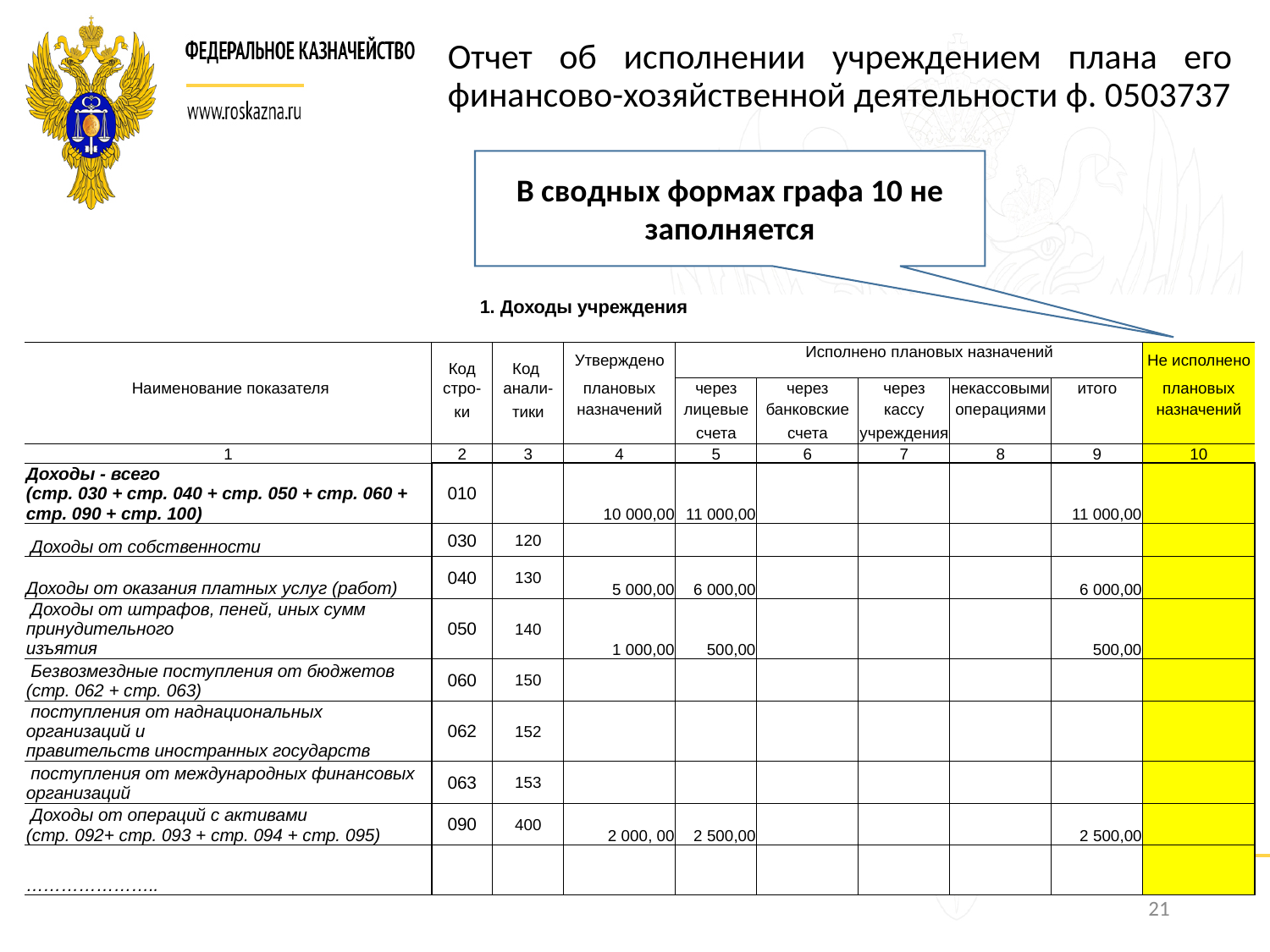

# Отчет об исполнении учреждением плана его финансово-хозяйственной деятельности ф. 0503737
В сводных формах графа 10 не заполняется

| 1. Доходы учреждения |  |  |  |  |  |  |  |  |  |  |  |  |  |
| --- | --- | --- | --- | --- | --- | --- | --- | --- | --- | --- | --- | --- | --- |
|  |  |  |  |  |  |  |  |  |  |  |  |  |  |
|  | Код | Код | Утверждено | Исполнено плановых назначений |  |  |  |  |  |  |  |  | Не исполнено |
| Наименование показателя | стро- | анали- | плановых | через | через |  | через |  | некассовыми |  | итого |  | плановых |
|  | ки | тики | назначений | лицевые | банковские |  | кассу |  | операциями |  |  |  | назначений |
|  |  |  |  | счета | счета |  | учреждения |  |  |  |  |  |  |
| 1 | 2 | 3 | 4 | 5 | 6 |  | 7 |  | 8 |  | 9 |  | 10 |
| Доходы - всего (стр. 030 + стр. 040 + стр. 050 + стр. 060 + стр. 090 + стр. 100) | 010 |  | 10 000,00 | 11 000,00 |  |  |  |  |  |  | 11 000,00 |  |  |
| Доходы от собственности | 030 | 120 |  |  |  |  |  |  |  |  |  |  |  |
| Доходы от оказания платных услуг (работ) | 040 | 130 | 5 000,00 | 6 000,00 |  |  |  |  |  |  | 6 000,00 |  |  |
| Доходы от штрафов, пеней, иных сумм принудительного изъятия | 050 | 140 | 1 000,00 | 500,00 |  |  |  |  |  |  | 500,00 |  |  |
| Безвозмездные поступления от бюджетов (стр. 062 + стр. 063) | 060 | 150 |  |  |  |  |  |  |  |  |  |  |  |
| поступления от наднациональных организаций и правительств иностранных государств | 062 | 152 |  |  |  |  |  |  |  |  |  |  |  |
| поступления от международных финансовых организаций | 063 | 153 |  |  |  |  |  |  |  |  |  |  |  |
| Доходы от операций с активами (стр. 092+ стр. 093 + стр. 094 + стр. 095) | 090 | 400 | 2 000, 00 | 2 500,00 |  |  |  |  |  |  | 2 500,00 |  |  |
| ………………….. |  |  |  |  |  |  |  |  |  |  |  |  |  |
21